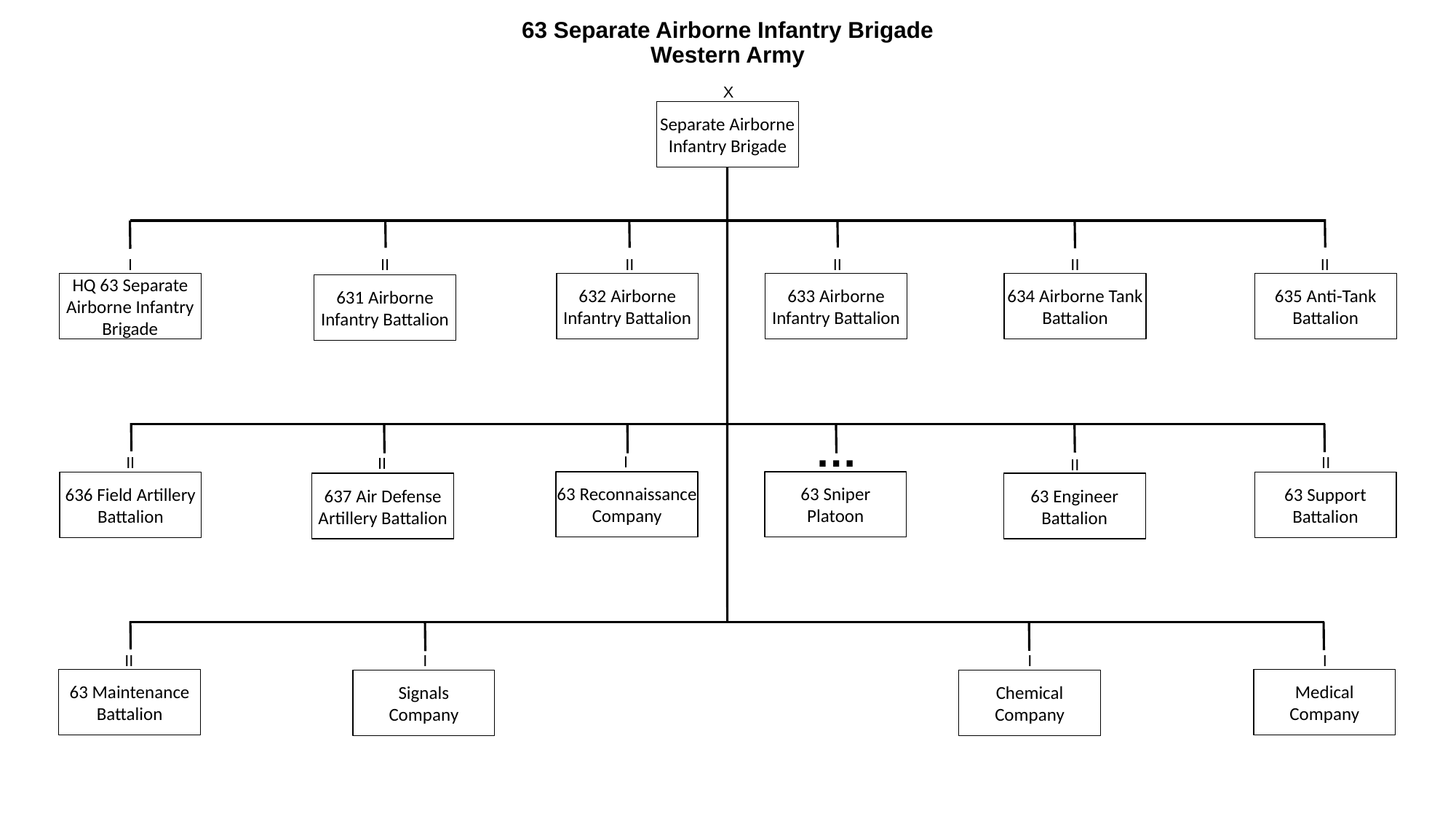

# 63 Separate Airborne Infantry Brigade Western Army
X
Separate Airborne Infantry Brigade
I
II
II
II
II
II
HQ 63 Separate Airborne Infantry Brigade
632 Airborne Infantry Battalion
633 Airborne Infantry Battalion
634 Airborne Tank
Battalion
635 Anti-Tank
Battalion
631 Airborne Infantry Battalion
…
I
II
II
II
II
63 Reconnaissance Company
63 Sniper
Platoon
636 Field Artillery Battalion
63 Support
Battalion
637 Air Defense
Artillery Battalion
63 Engineer
Battalion
II
I
I
I
63 Maintenance
Battalion
Medical
Company
Signals
Company
Chemical
Company